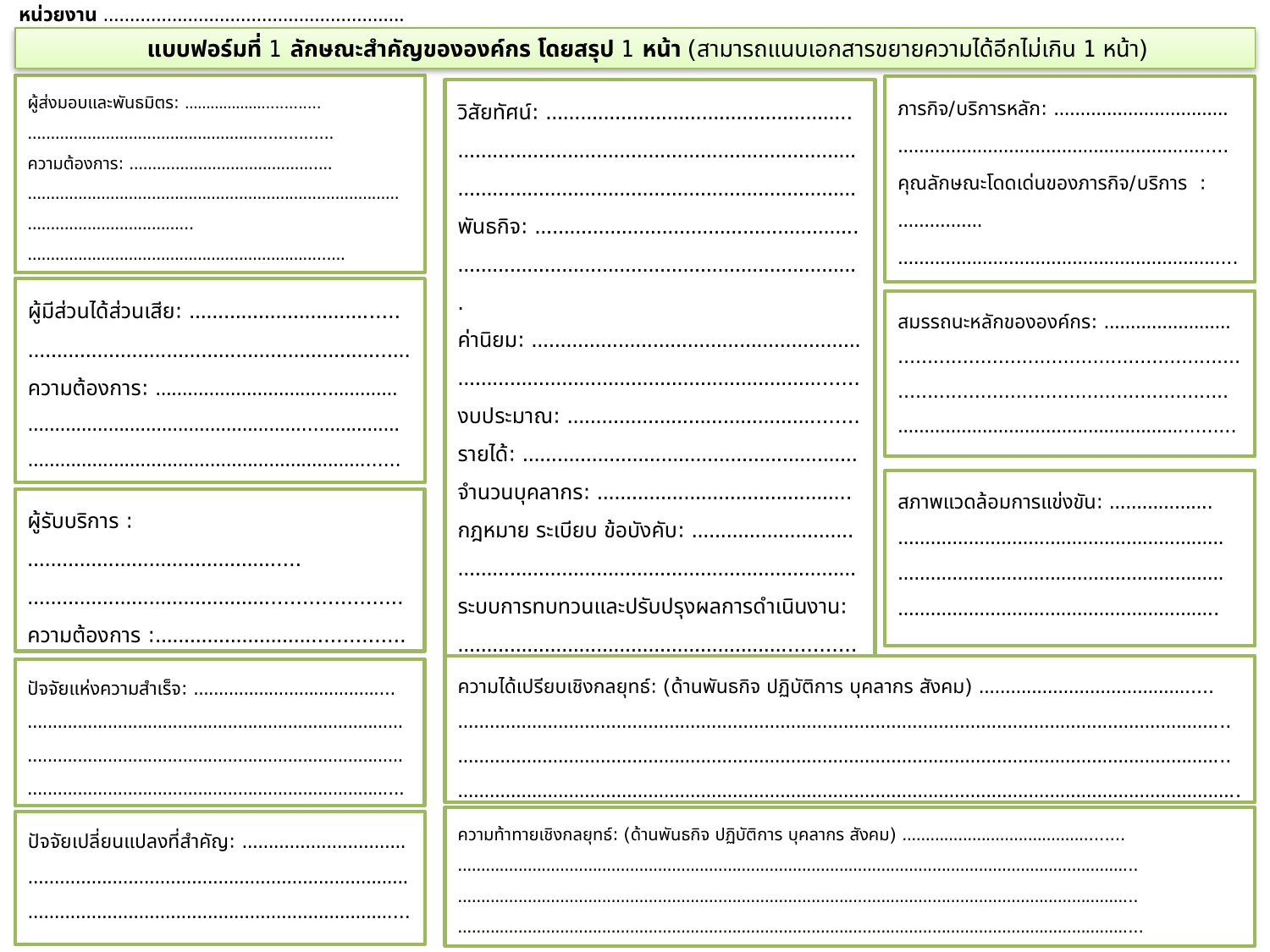

หน่วยงาน …………………………………………………
แบบฟอร์มที่ 1 ลักษณะสำคัญขององค์กร โดยสรุป 1 หน้า (สามารถแนบเอกสารขยายความได้อีกไม่เกิน 1 หน้า)
# ผู้ส่งมอบและพันธมิตร: ………………............. …………………………………………................. ความต้องการ: …………………………………..… ……………………………………………………………………………………………………...………………………………………………………..….
ภารกิจ/บริการหลัก: ……………………………
………………………………………………….....
คุณลักษณะโดดเด่นของภารกิจ/บริการ  : …………….……………………………………………………..............................................
……………………………………………………….

วิสัยทัศน์: ……………………………………………..
……………………………………………………………
……………………………………………………………
พันธกิจ: ………………………………………………..
…………………………………………………………….
ค่านิยม: …………………………………………………
………………………………………………………......
งบประมาณ: ……………………………………........
รายได้: ………………………………………………….
จำนวนบุคลากร: ……………………………………..
กฎหมาย ระเบียบ ข้อบังคับ: ……………………….
……………………………………………………………
ระบบการทบทวนและปรับปรุงผลการดำเนินงาน:
………………………………………………….........................................................................

ผู้มีส่วนได้ส่วนเสีย: …………………………......
……………………………………………………..….
ความต้องการ: …………………………..………….
……………………………………………...……………
………………………………………………………......
สมรรถนะหลักขององค์กร: ……………………
..................................................................................................................
……………………………………………….........
สภาพแวดล้อมการแข่งขัน: ……………….
……………………………………………………
……………………………………………………
…………………………………………………..

ผู้รับบริการ : …………………………………….....
…………………………………….....................
ความต้องการ :………………………...............
…………………………………………………………

ความต้องการ:
ความได้เปรียบเชิงกลยุทธ์: (ด้านพันธกิจ ปฏิบัติการ บุคลากร สังคม) ………………………………….....
………………………………………………………………………………………………………………………………..
………………………………………………………………………………………………………………………………..
………………………………………………………………………………………………………………………………….
ปัจจัยแห่งความสำเร็จ: ………………………………....
……………………………………………………………………………………………………………………………………………………………………………………………………...
ความท้าทายเชิงกลยุทธ์: (ด้านพันธกิจ ปฏิบัติการ บุคลากร สังคม) …………………………………........
………………………………………………………………………………………………………………………………..
………………………………………………………………………………………………………………………………..
………………………………………………………………………………………………………………………………...
ปัจจัยเปลี่ยนแปลงที่สำคัญ: ………………………….
……………………………………………………………………………………………………………………………...